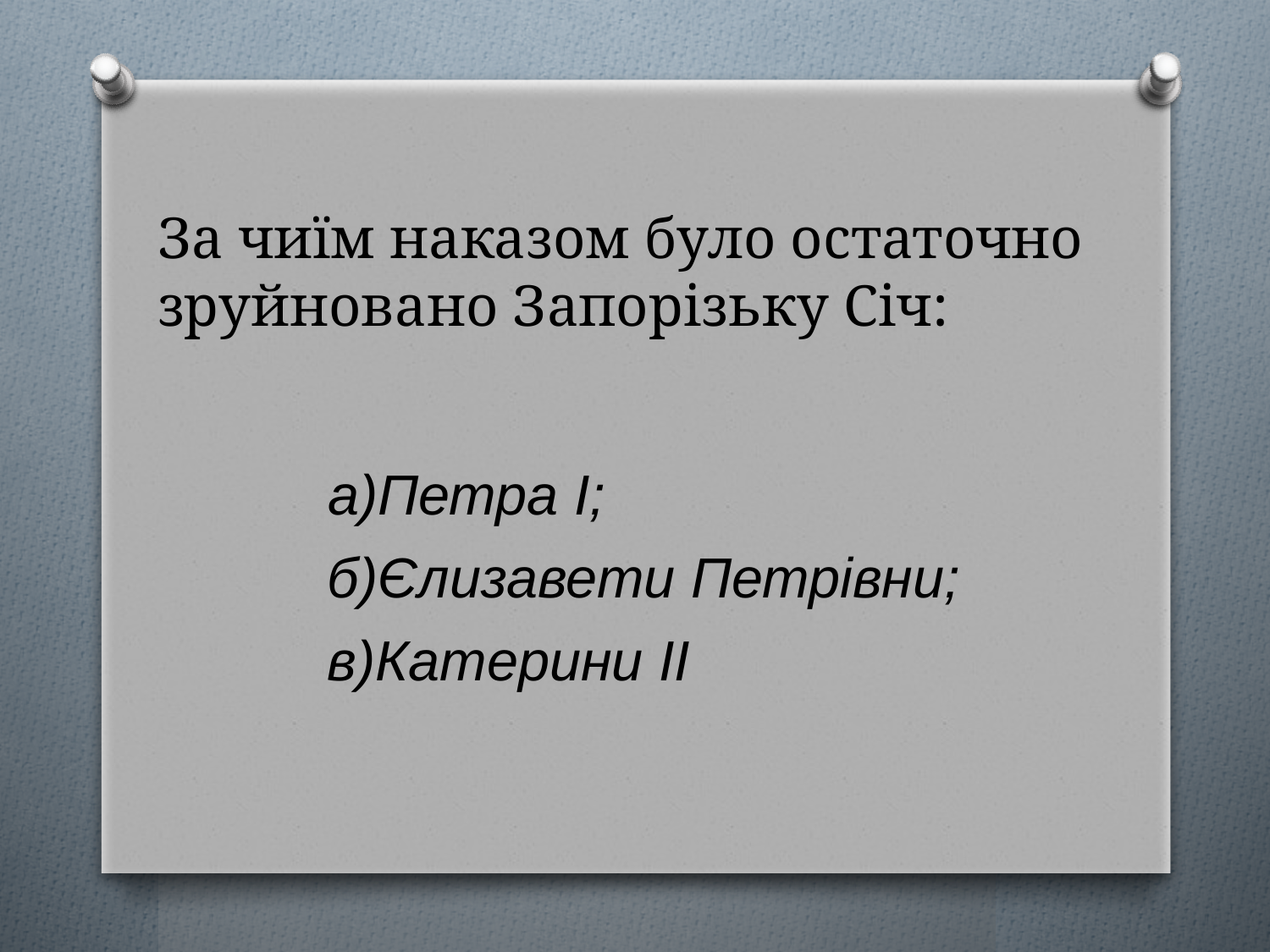

# За чиїм наказом було остаточно зруйновано Запорізьку Січ:
а)Петра І;

б)Єлизавети Петрівни;
в)Катерини ІІ